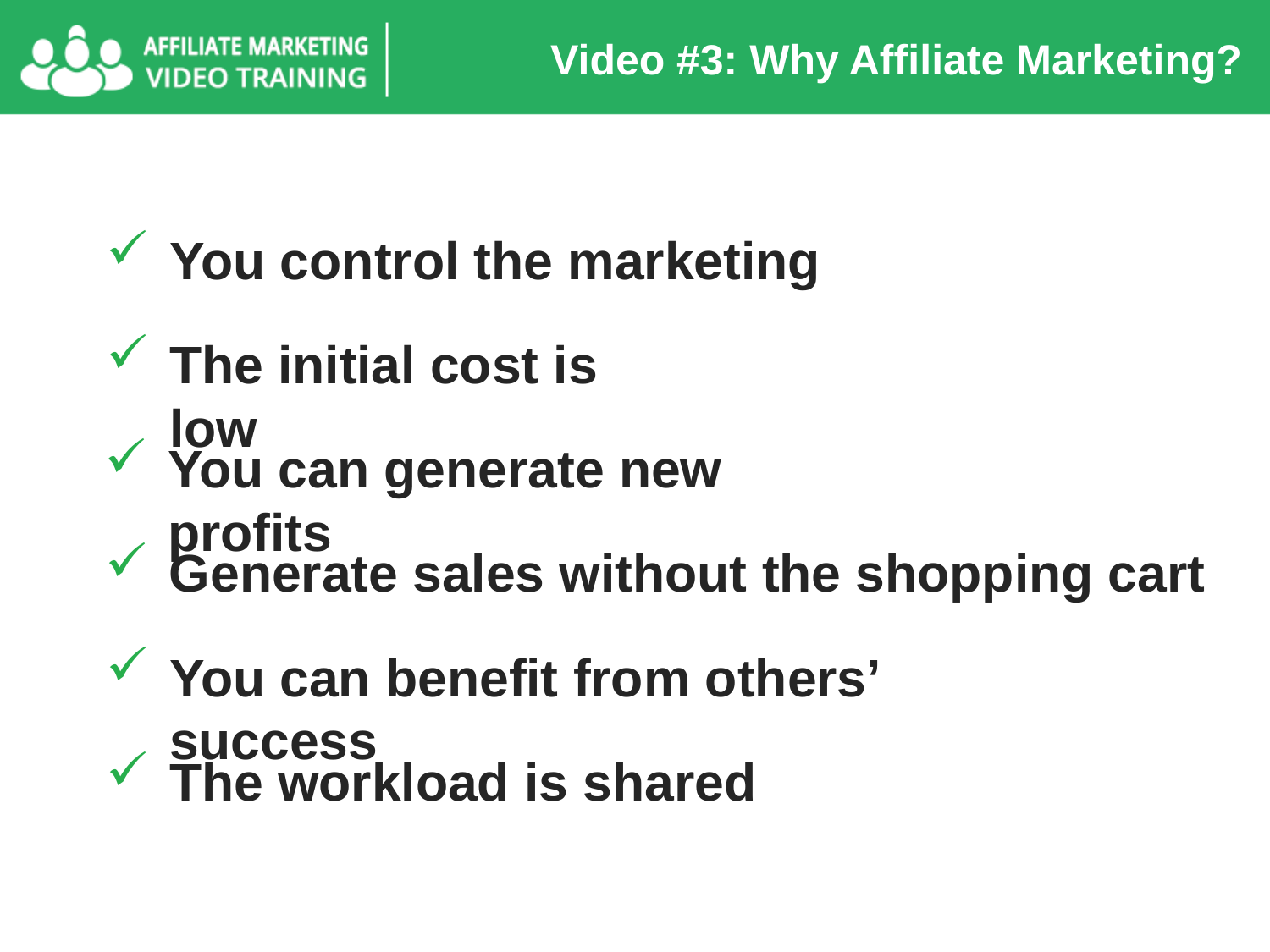

Video #3: Why Affiliate Marketing?
You control the marketing
The initial cost is low
You can generate new profits
Generate sales without the shopping cart
You can benefit from others’ success
The workload is shared